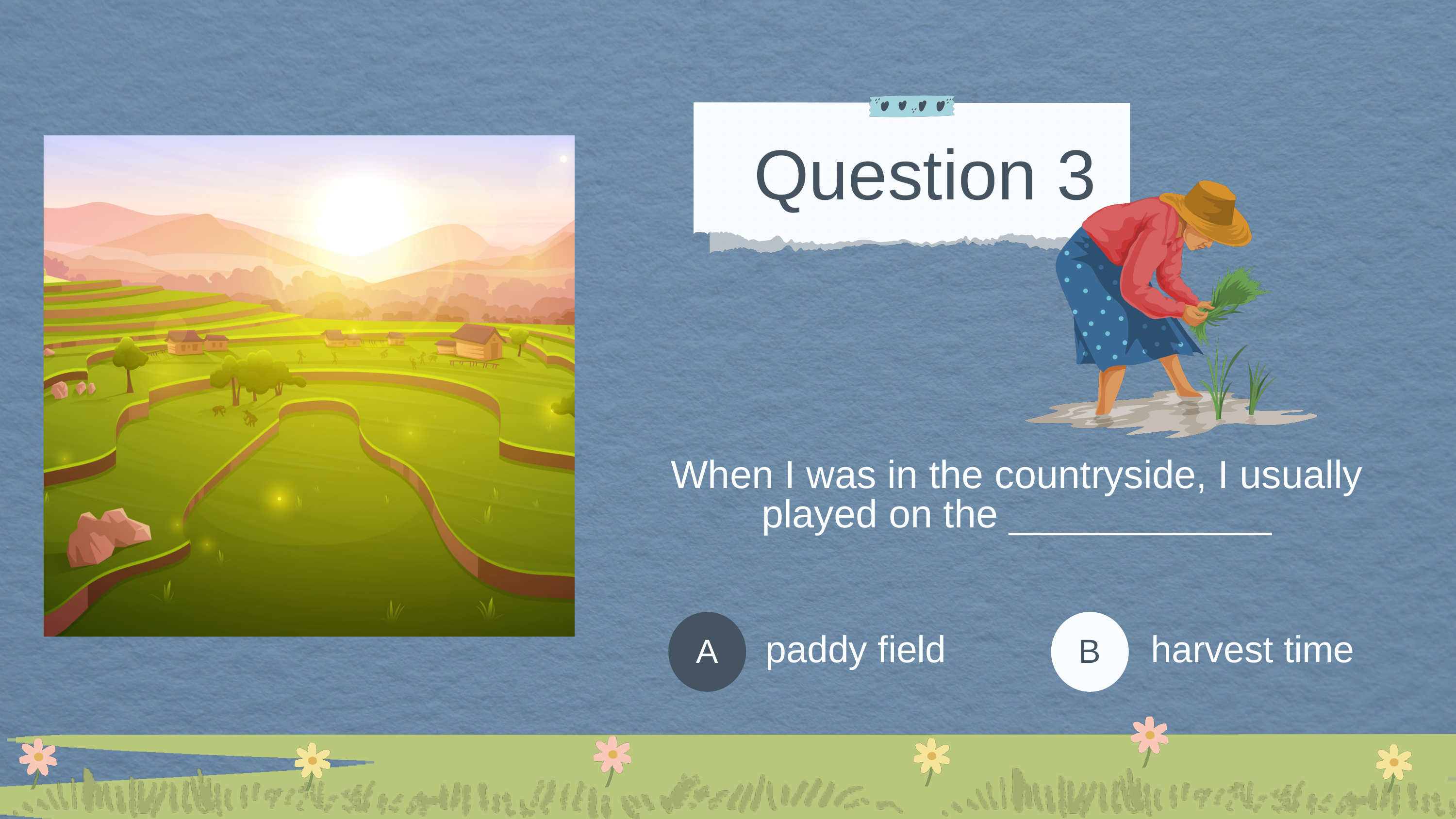

Question 3

When I was in the countryside, I usually played on the ____________

A
paddy field

B
harvest time